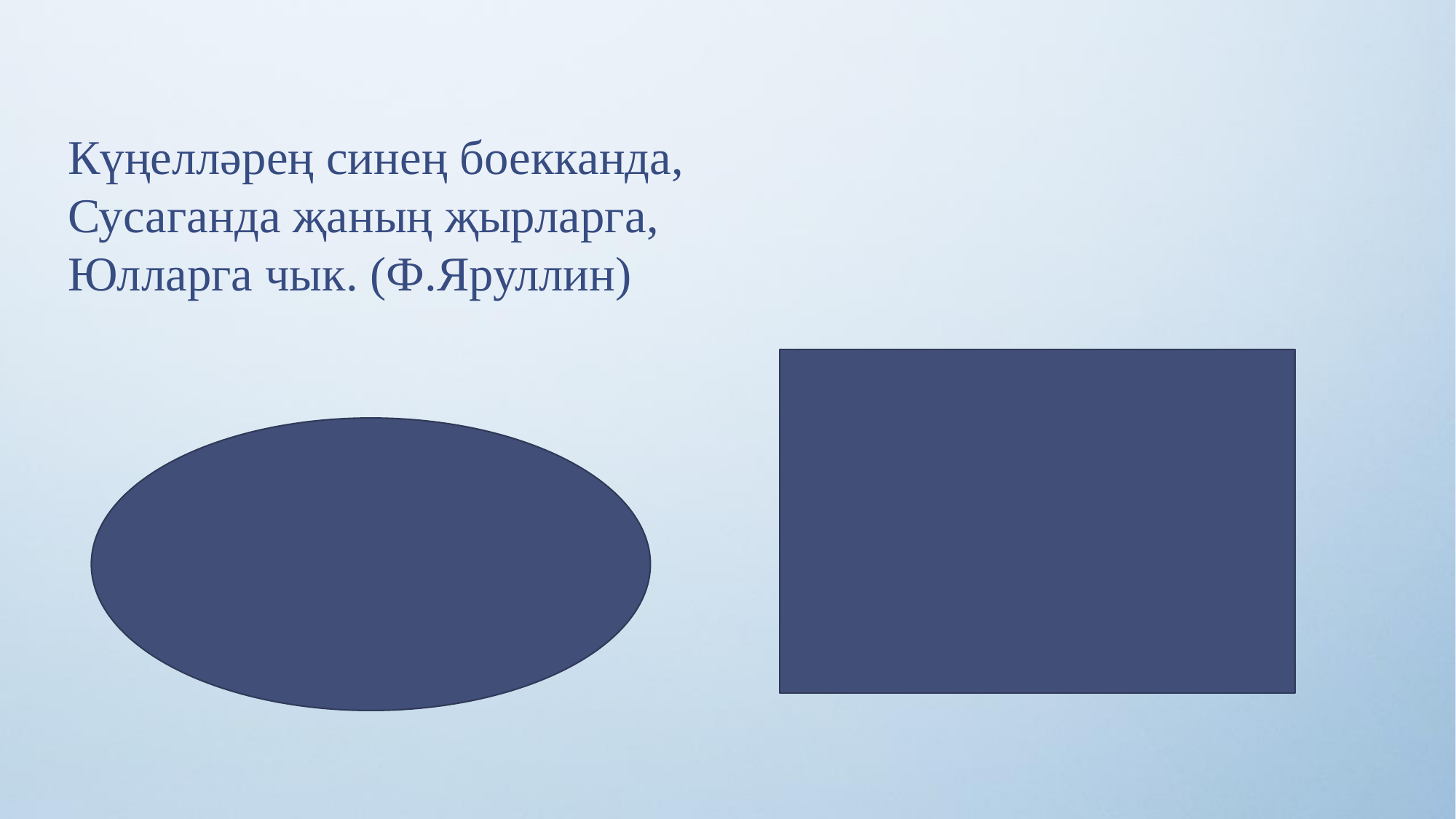

Күңелләрең синең боекканда,
Сусаганда җаның җырларга,
Юлларга чык. (Ф.Яруллин)

3

1

2
- канда
- ганда

(…-канда), (…-ганда),[    ]